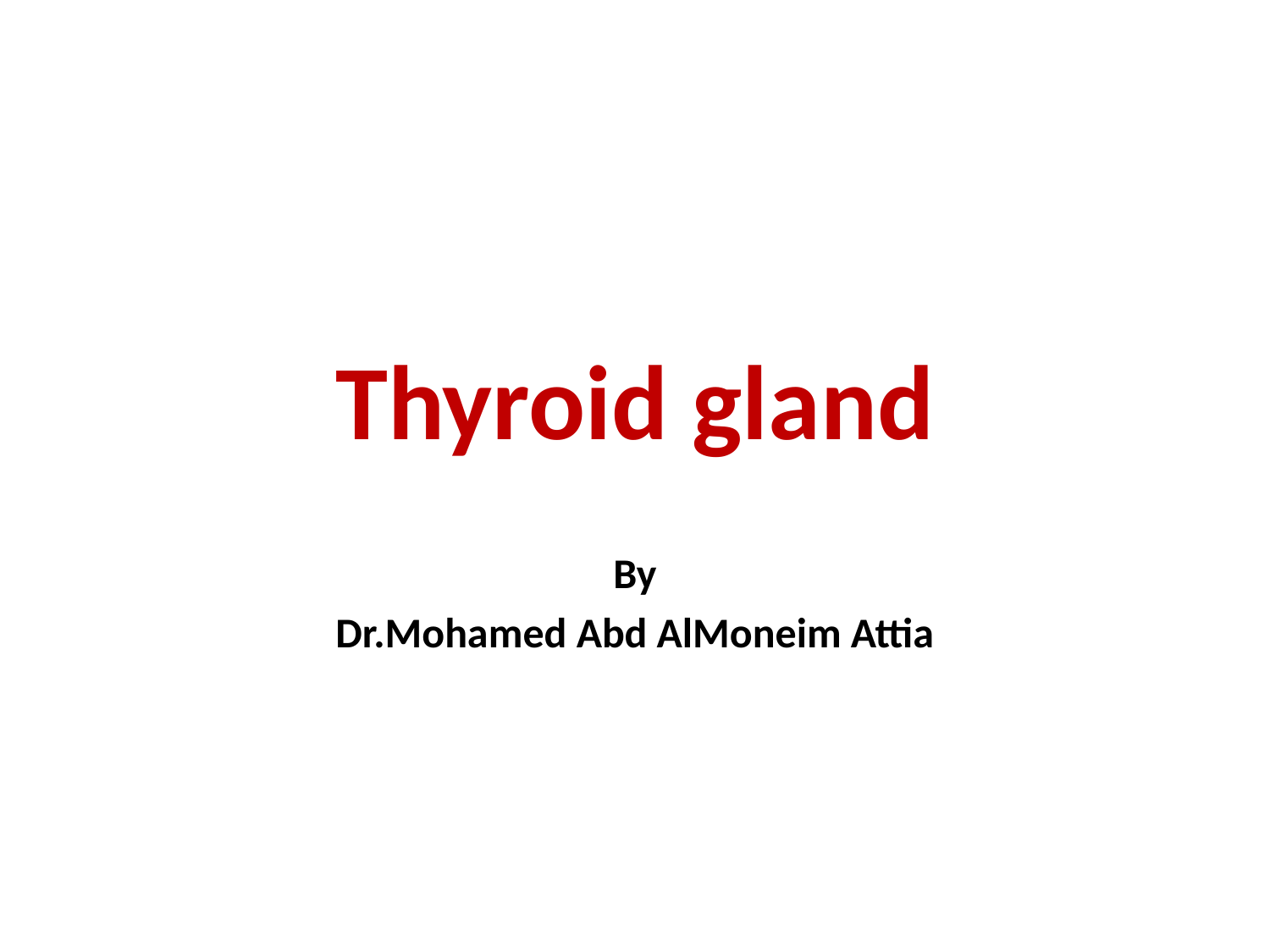

# Thyroid gland
By
Dr.Mohamed Abd AlMoneim Attia